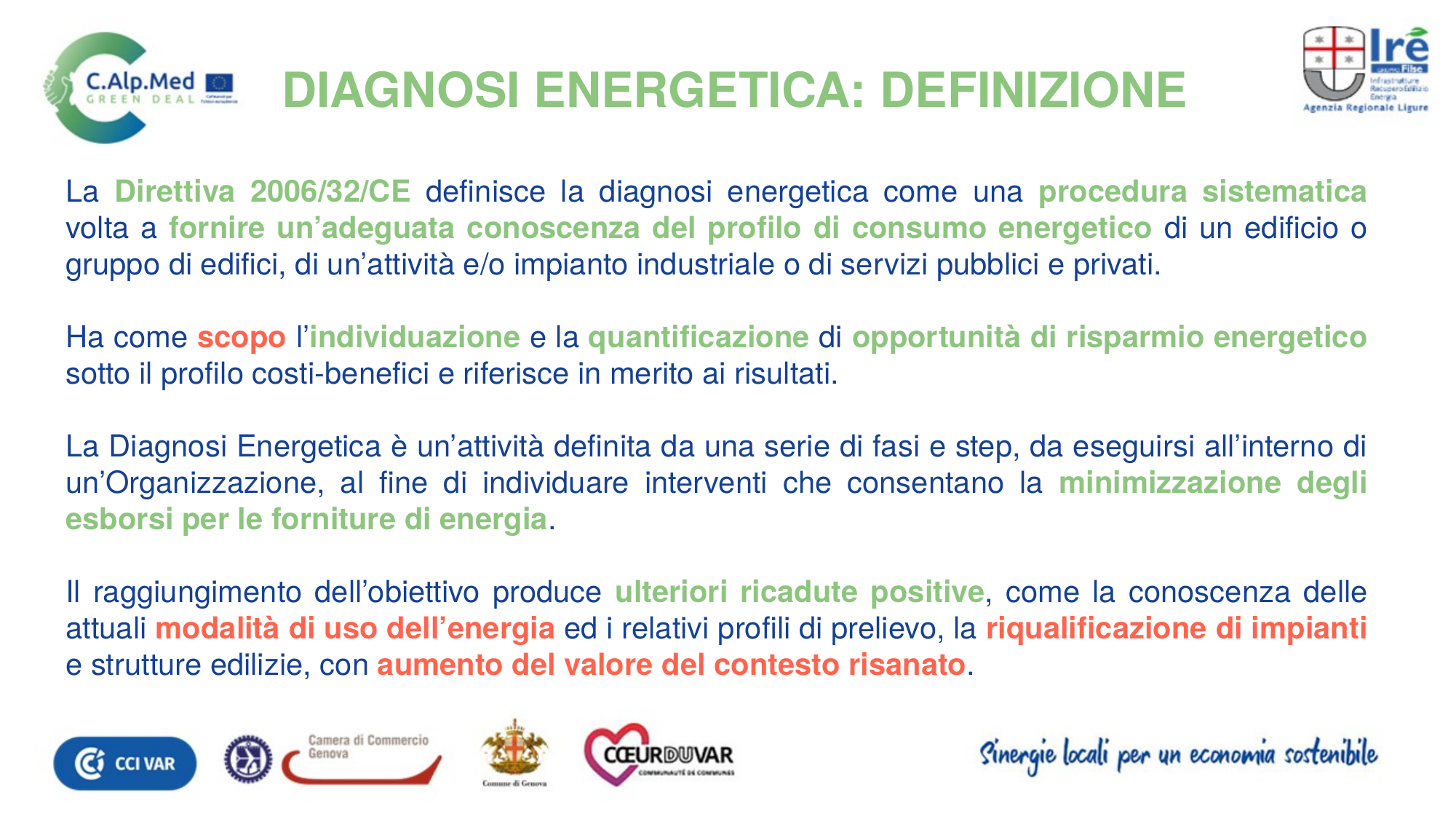

Diagnosi energetica: definizione
La Direttiva 2006/32/CE definisce la diagnosi energetica come una procedura sistematica volta a fornire un’adeguata conoscenza del profilo di consumo energetico di un edificio o gruppo di edifici, di un’attività e/o impianto industriale o di servizi pubblici e privati.

Ha come scopo l’individuazione e la quantificazione di opportunità di risparmio energetico sotto il profilo costi-benefici e riferisce in merito ai risultati.

La Diagnosi Energetica è un’attività definita da una serie di fasi e step, da eseguirsi all’interno di un’Organizzazione, al fine di individuare interventi che consentano la minimizzazione degli esborsi per le forniture di energia.

Il raggiungimento dell’obiettivo produce ulteriori ricadute positive, come la conoscenza delle attuali modalità di uso dell’energia ed i relativi profili di prelievo, la riqualificazione di impianti e strutture edilizie, con aumento del valore del contesto risanato.
2